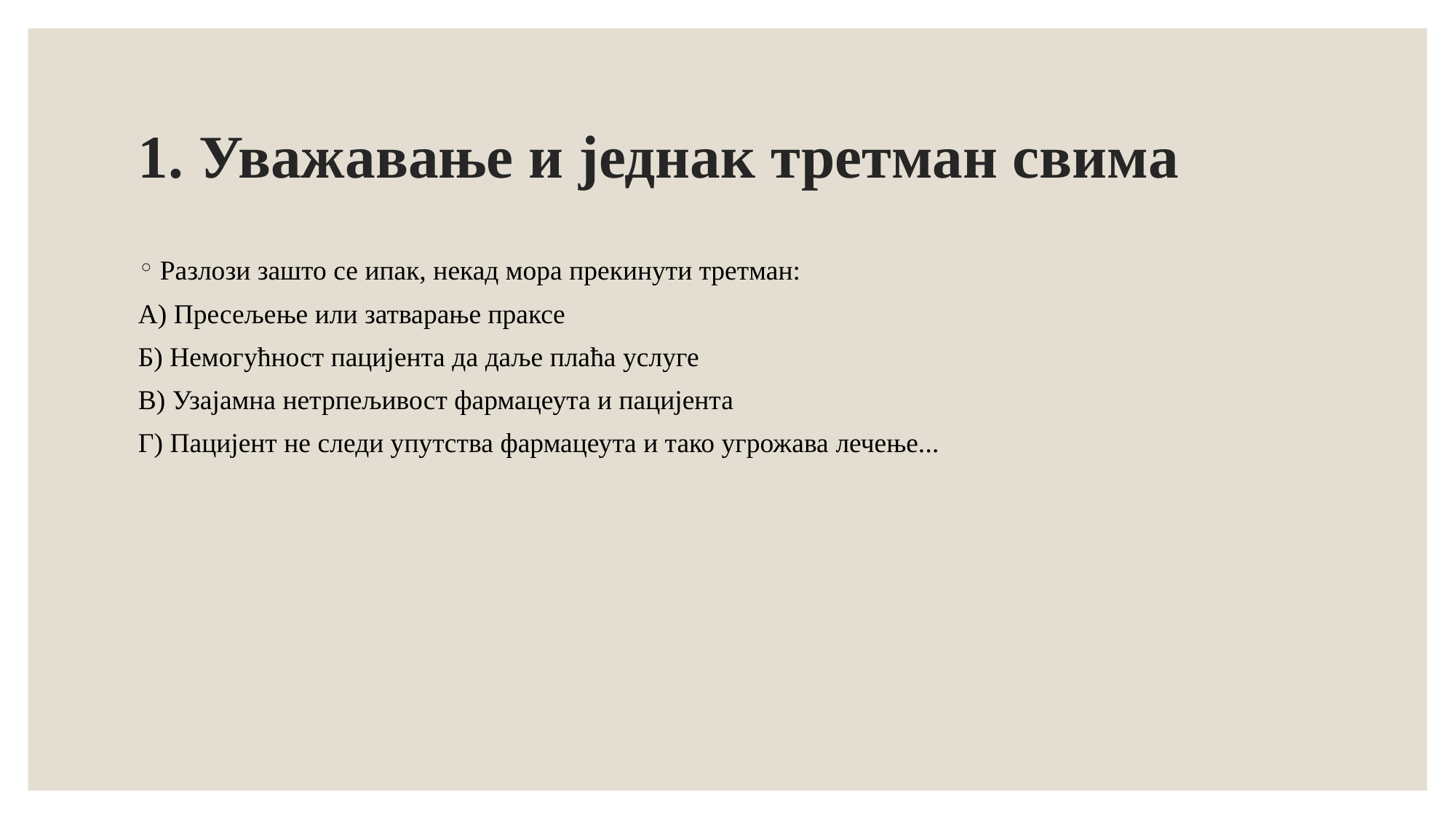

# 1. Уважавање и једнак третман свима
Разлози зашто се ипак, некад мора прекинути третман:
А) Пресељење или затварање праксе
Б) Немогућност пацијента да даље плаћа услуге
В) Узајамна нетрпељивост фармацеута и пацијента
Г) Пацијент не следи упутства фармацеута и тако угрожава лечење...